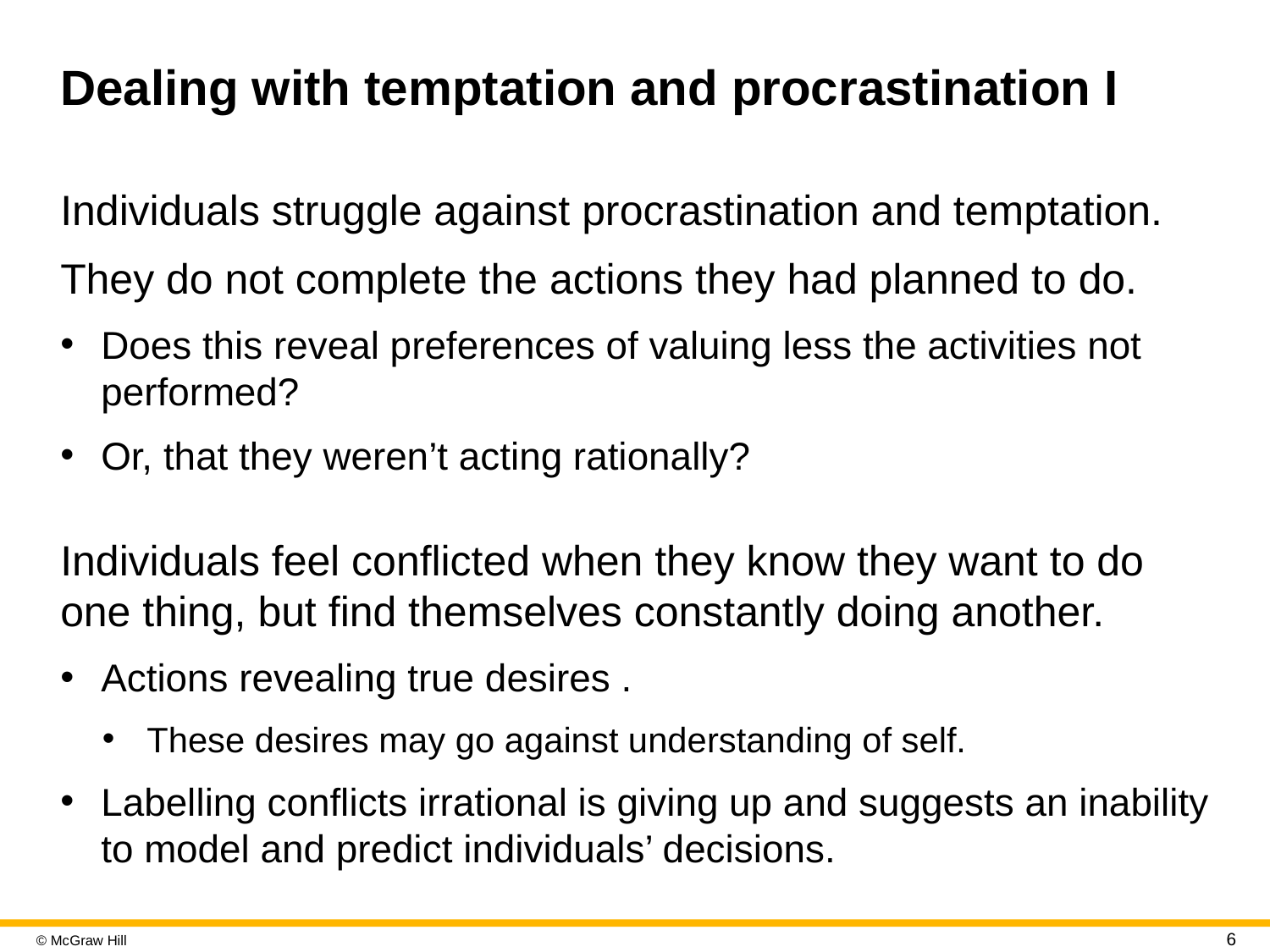

# Dealing with temptation and procrastination I
Individuals struggle against procrastination and temptation.
They do not complete the actions they had planned to do.
Does this reveal preferences of valuing less the activities not performed?
Or, that they weren’t acting rationally?
Individuals feel conflicted when they know they want to do one thing, but find themselves constantly doing another.
Actions revealing true desires .
These desires may go against understanding of self.
Labelling conflicts irrational is giving up and suggests an inability to model and predict individuals’ decisions.